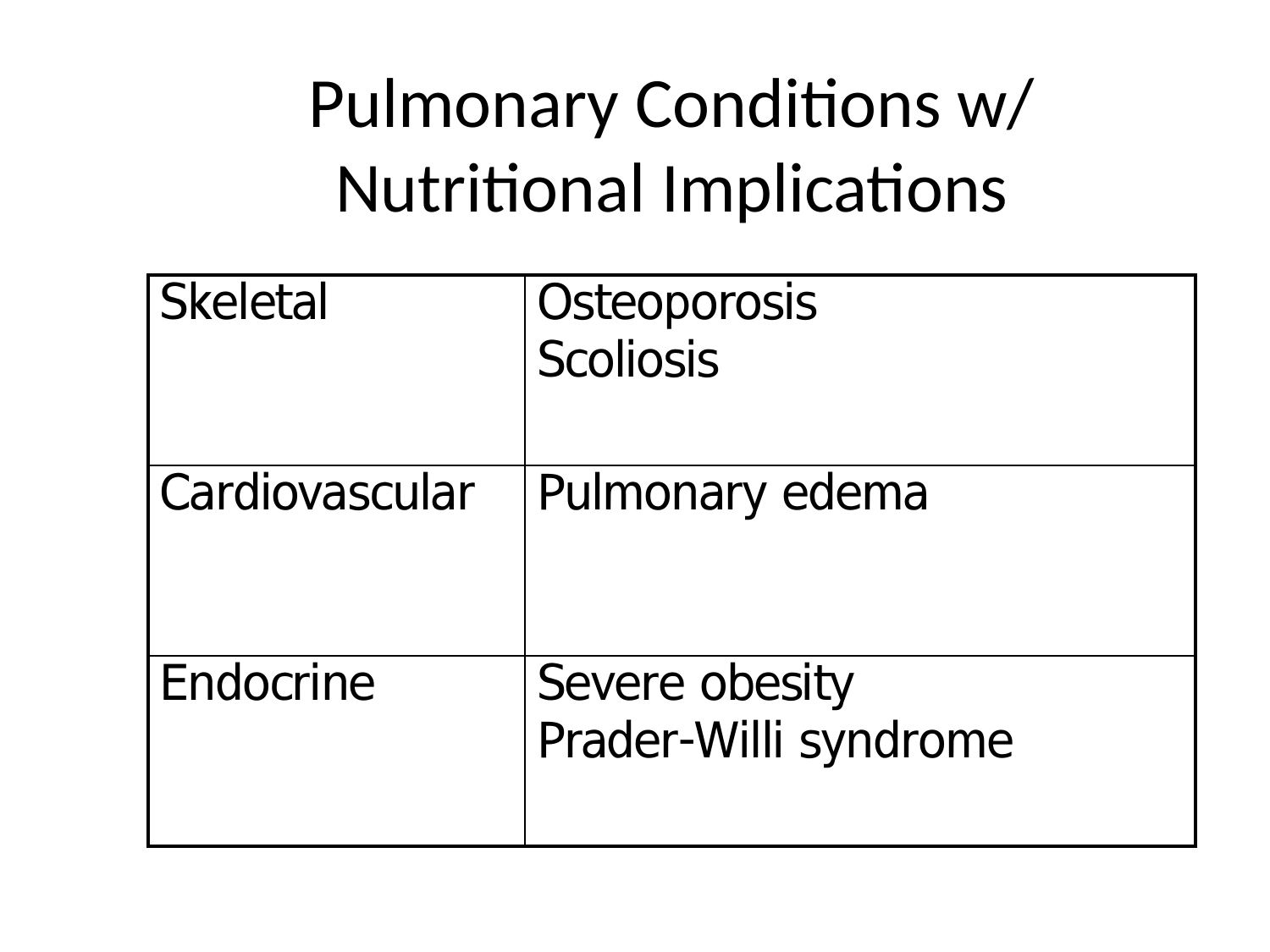

# Pulmonary Conditions w/ Nutritional Implications
| Skeletal | Osteoporosis Scoliosis |
| --- | --- |
| Cardiovascular | Pulmonary edema |
| Endocrine | Severe obesity Prader-Willi syndrome |